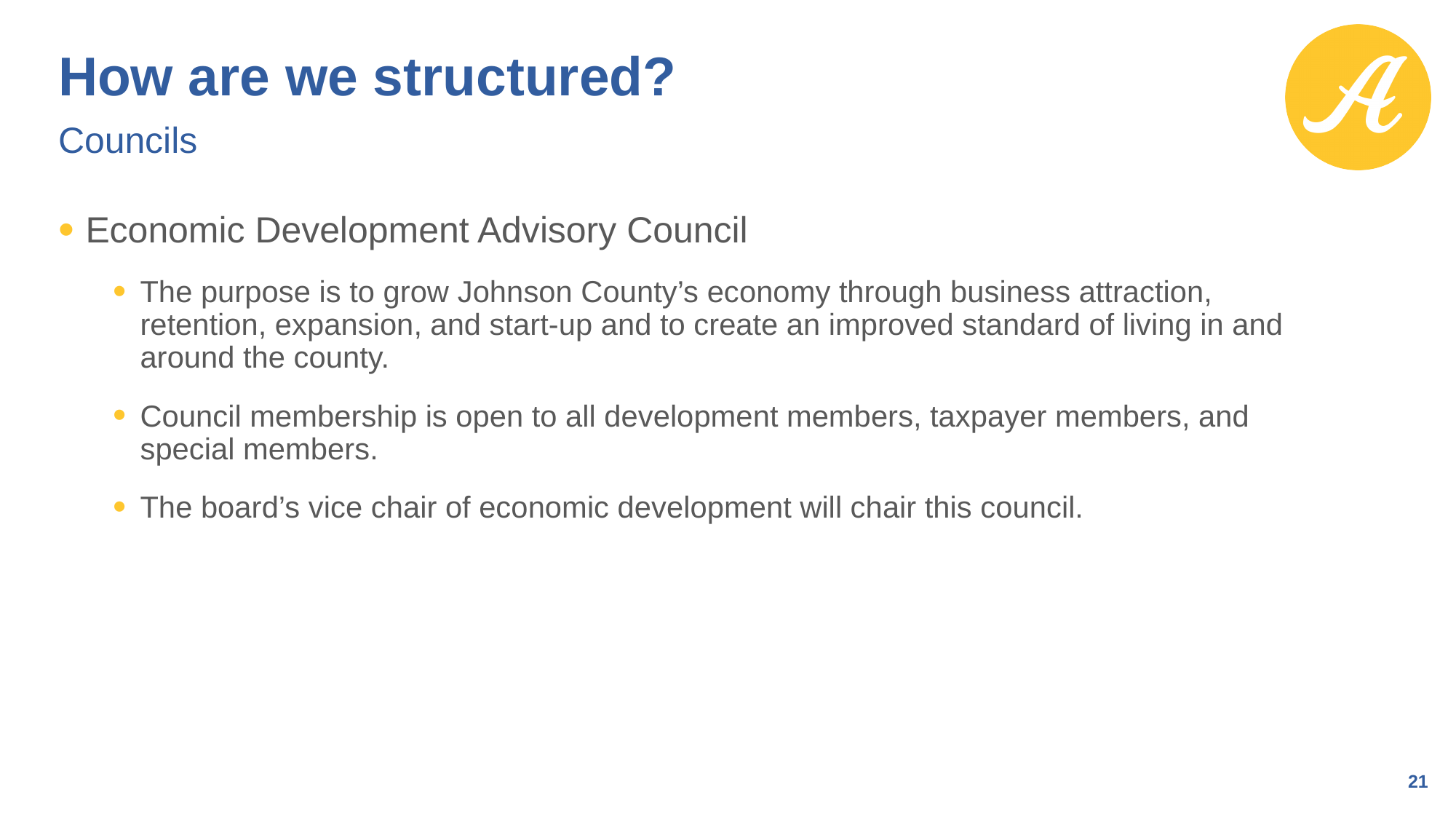

# How are we structured?
Councils
Economic Development Advisory Council
The purpose is to grow Johnson County’s economy through business attraction, retention, expansion, and start-up and to create an improved standard of living in and around the county.
Council membership is open to all development members, taxpayer members, and special members.
The board’s vice chair of economic development will chair this council.
21